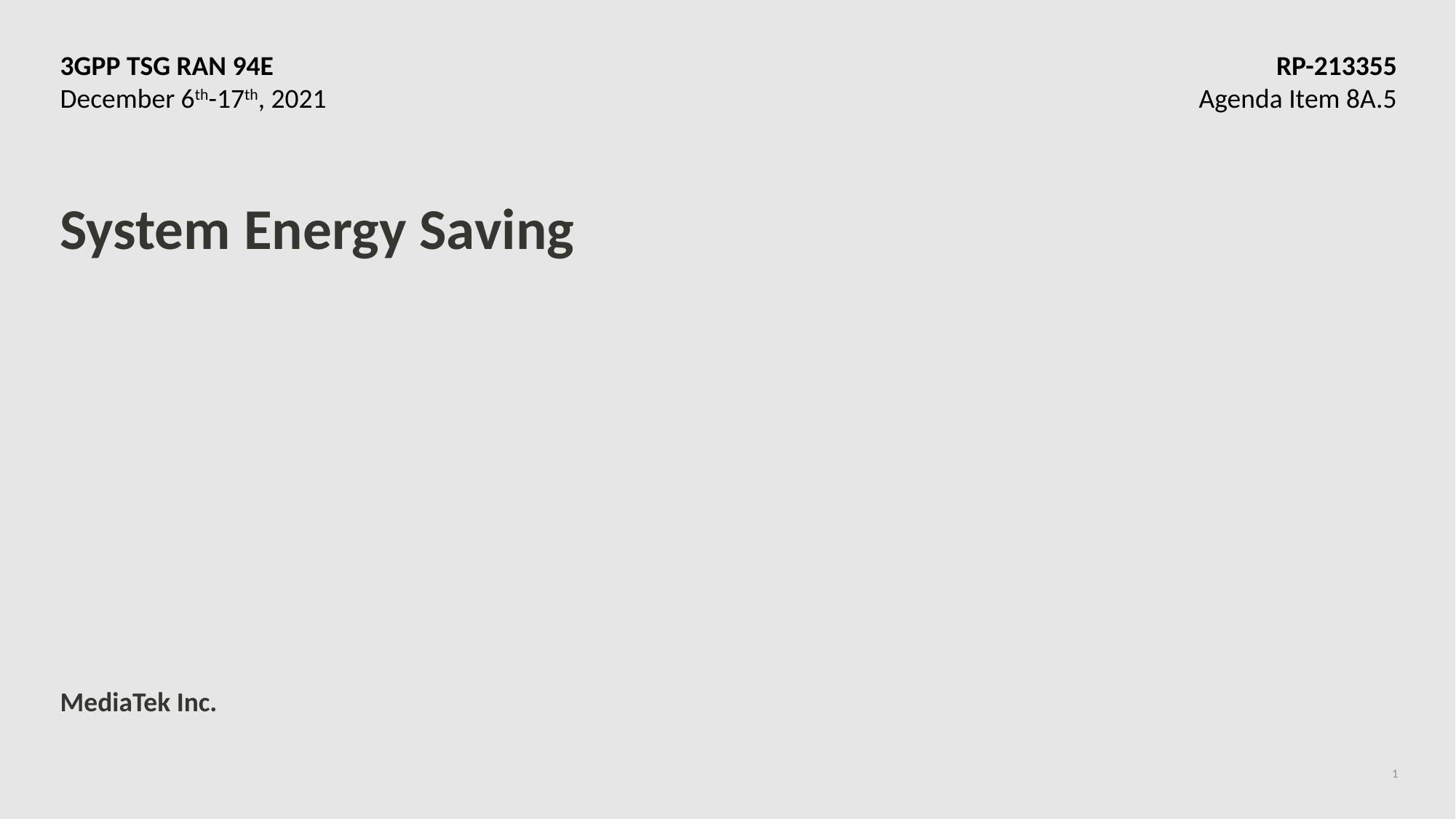

3GPP TSG RAN 94E	RP-213355
December 6th-17th, 2021	Agenda Item 8A.5
# System Energy Saving

MediaTek Inc.
1